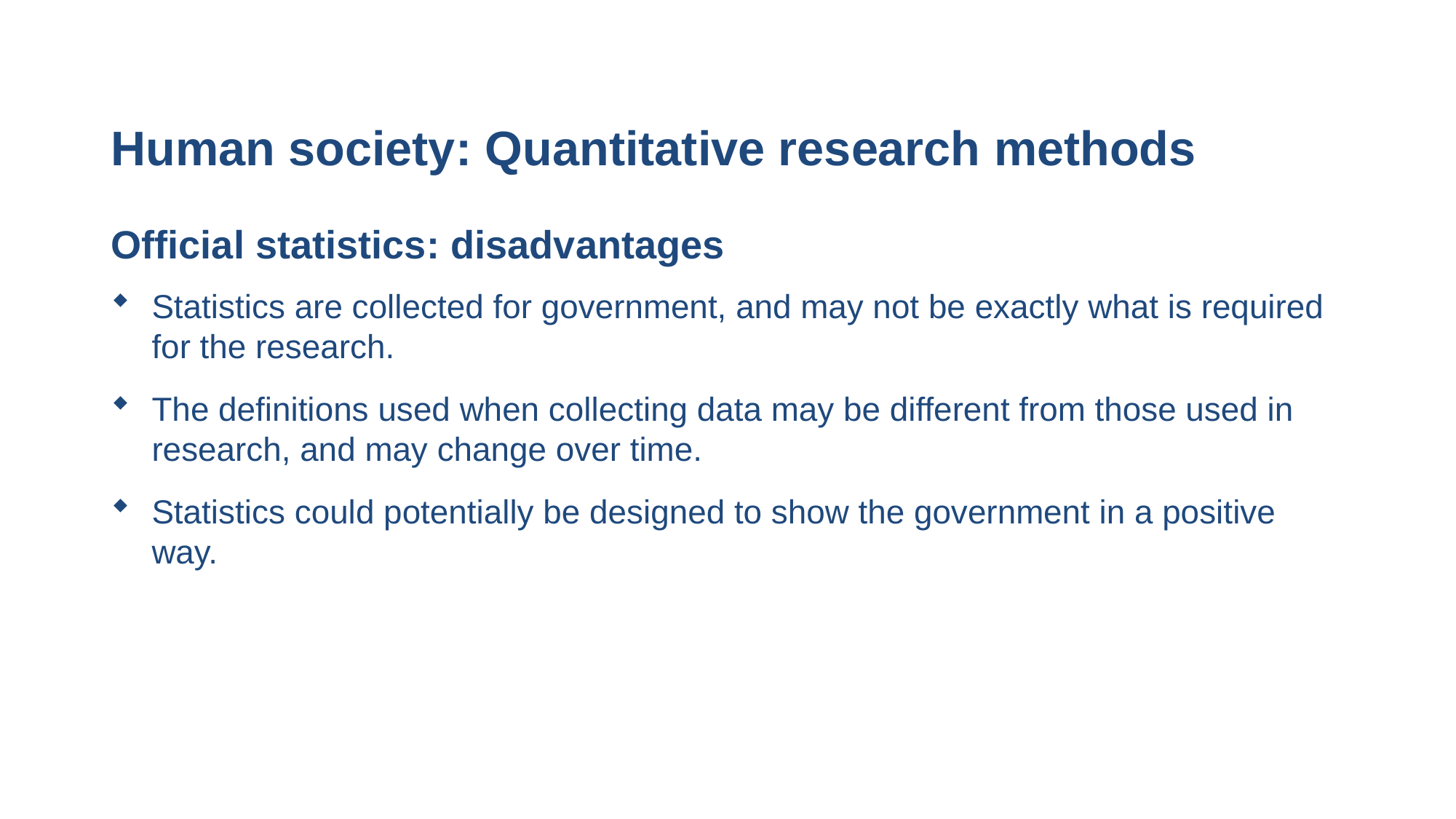

# Human society: Quantitative research methods
Official statistics: disadvantages
Statistics are collected for government, and may not be exactly what is required for the research.
The definitions used when collecting data may be different from those used in research, and may change over time.
Statistics could potentially be designed to show the government in a positive way.